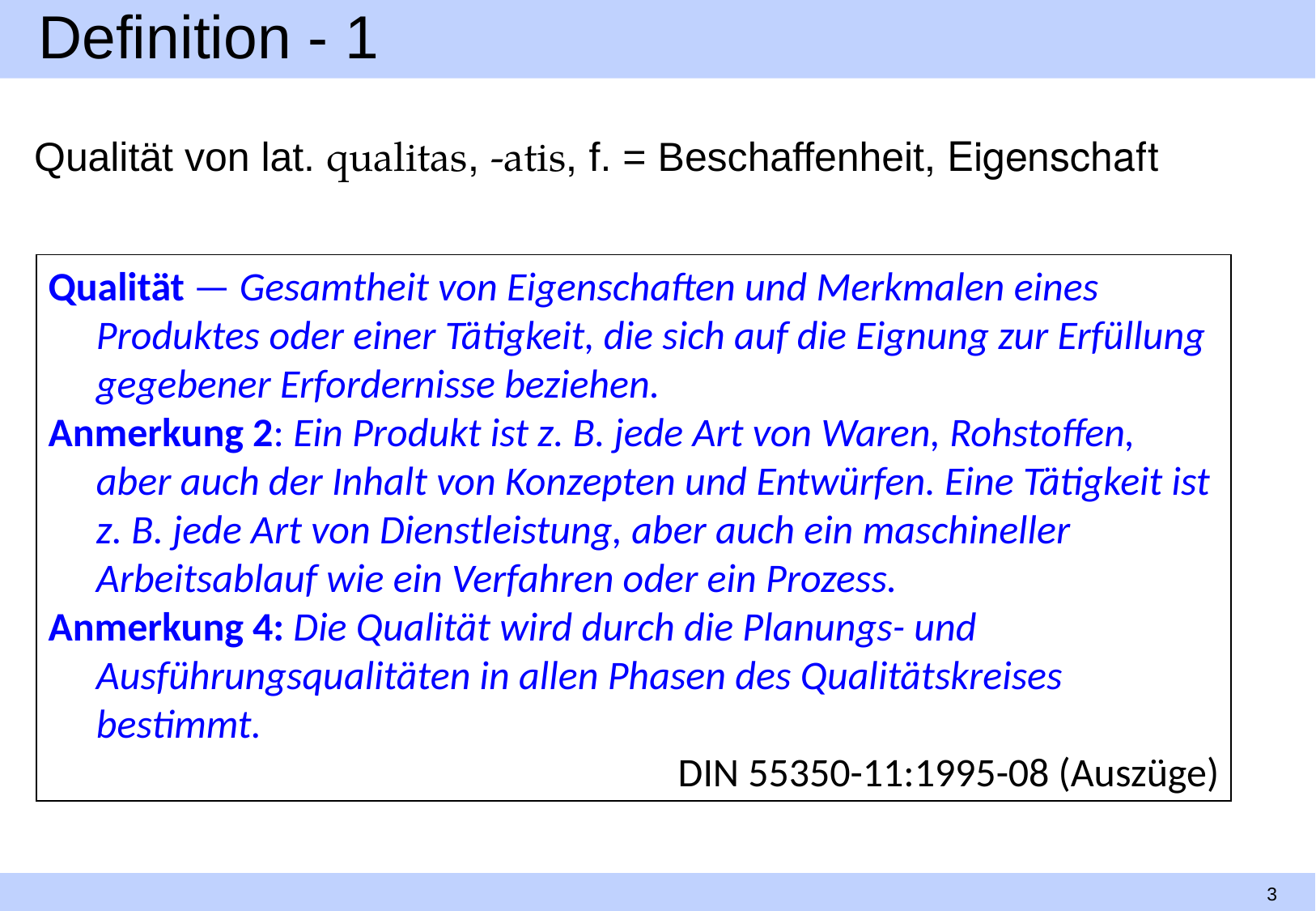

# Definition - 1
Qualität von lat. qualitas, -atis, f. = Beschaffenheit, Eigenschaft
Qualität — Gesamtheit von Eigenschaften und Merkmalen eines Produktes oder einer Tätigkeit, die sich auf die Eignung zur Erfüllung gegebener Erfordernisse beziehen.
Anmerkung 2: Ein Produkt ist z. B. jede Art von Waren, Rohstoffen, aber auch der Inhalt von Konzepten und Entwürfen. Eine Tätigkeit ist z. B. jede Art von Dienstleistung, aber auch ein maschineller Arbeitsablauf wie ein Verfahren oder ein Prozess.
Anmerkung 4: Die Qualität wird durch die Planungs- und Ausführungsqualitäten in allen Phasen des Qualitätskreises bestimmt.
DIN 55350-11:1995-08 (Auszüge)
3